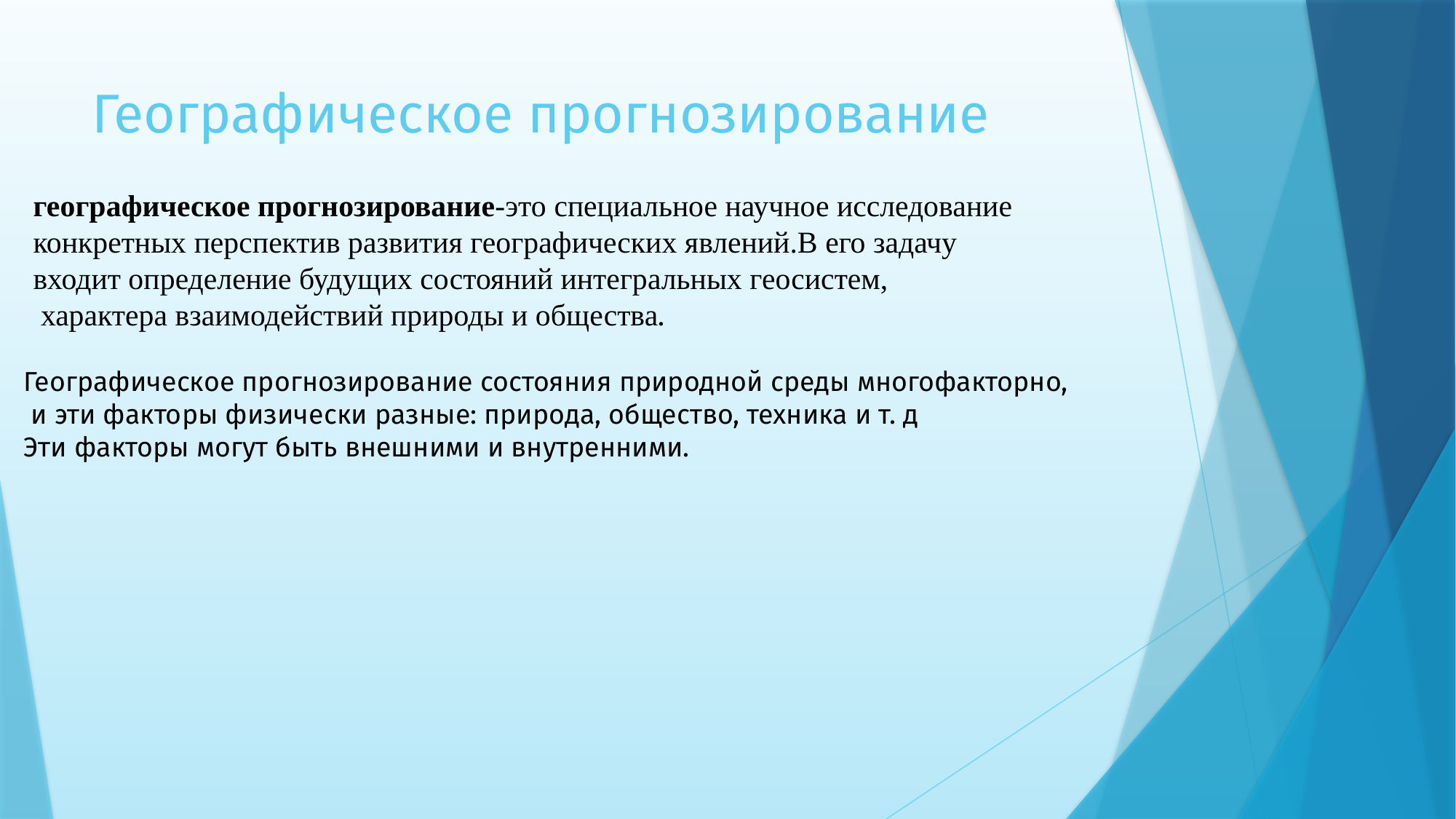

# Географическое прогнозирование
географическое прогнозирование-это специальное научное исследование конкретных перспектив развития географических явлений.В его задачу
входит определение будущих состояний инте­гральных геосистем,
 характера взаимодействий природы и общества.
Географическое прогнозирование состояния природной среды многофакторно,
 и эти факторы физически разные: природа, общество, техника и т. д
Эти факторы могут быть внешними и внутренними.